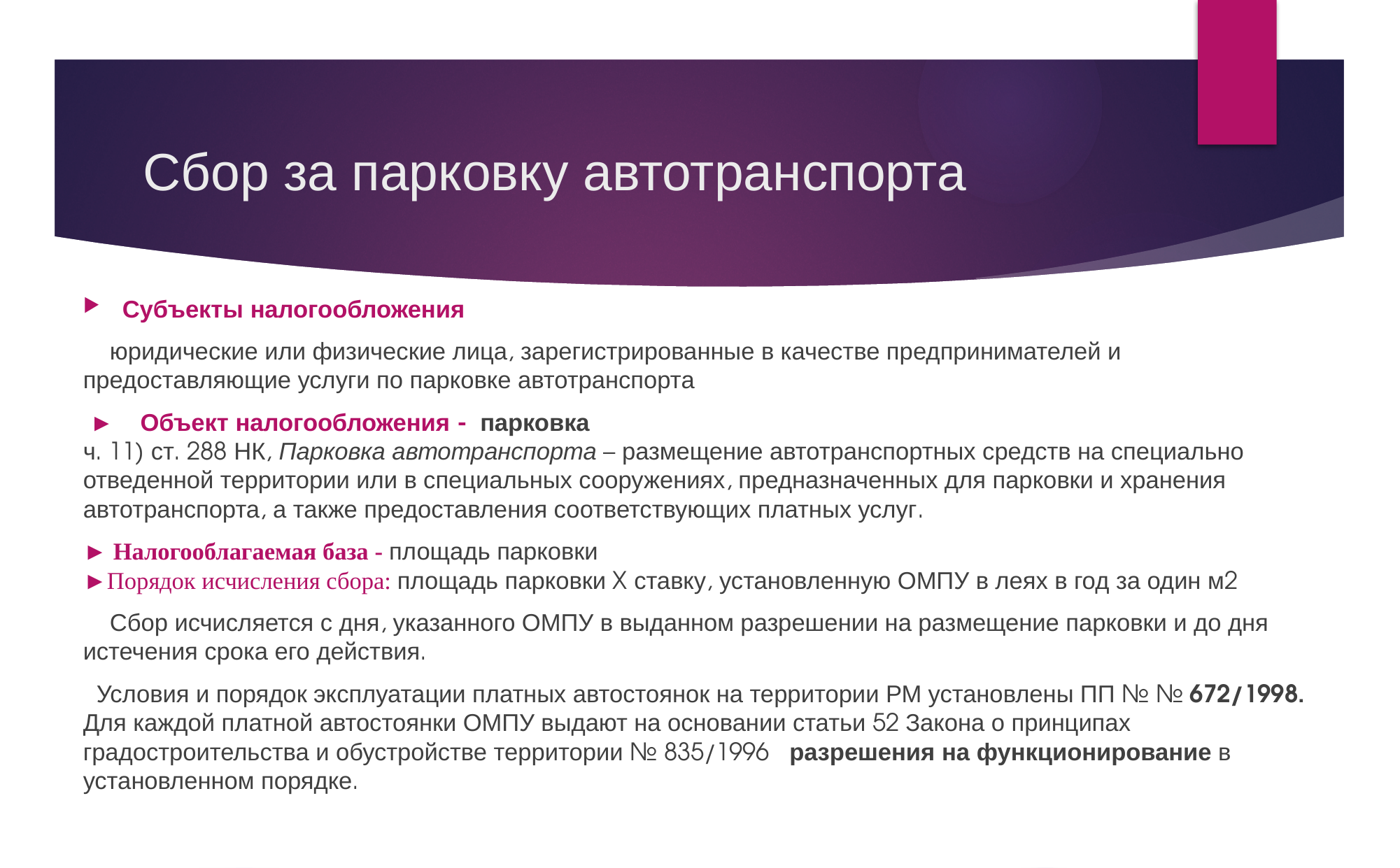

# Сбор за парковку автотранспорта
Субъекты налогообложения
    юридические или физические лица, зарегистрированные в качестве предпринимателей и предоставляющие услуги по парковке автотранспорта
 ►    Объект налогообложения -  парковка
ч. 11) ст. 288 НК, Парковка автотранспорта – размещение автотранспортных средств на специально отведенной территории или в специальных сооружениях, предназначенных для парковки и хранения автотранспорта, а также предоставления соответствующих платных услуг.
► Налогооблагаемая база - площадь парковки
►Порядок исчисления сбора: площадь парковки X ставку, установленную ОМПУ в леях в год за один м2
    Сбор исчисляется с дня, указанного ОМПУ в выданном разрешении на размещение парковки и до дня истечения срока его действия.
  Условия и порядок эксплуатации платных автостоянок на территории РМ установлены ПП № № 672/1998. Для каждой платной автостоянки ОМПУ выдают на основании статьи 52 Закона о принципах градостроительства и обустройстве территории № 835/1996   разрешения на функционирование в установленном порядке.